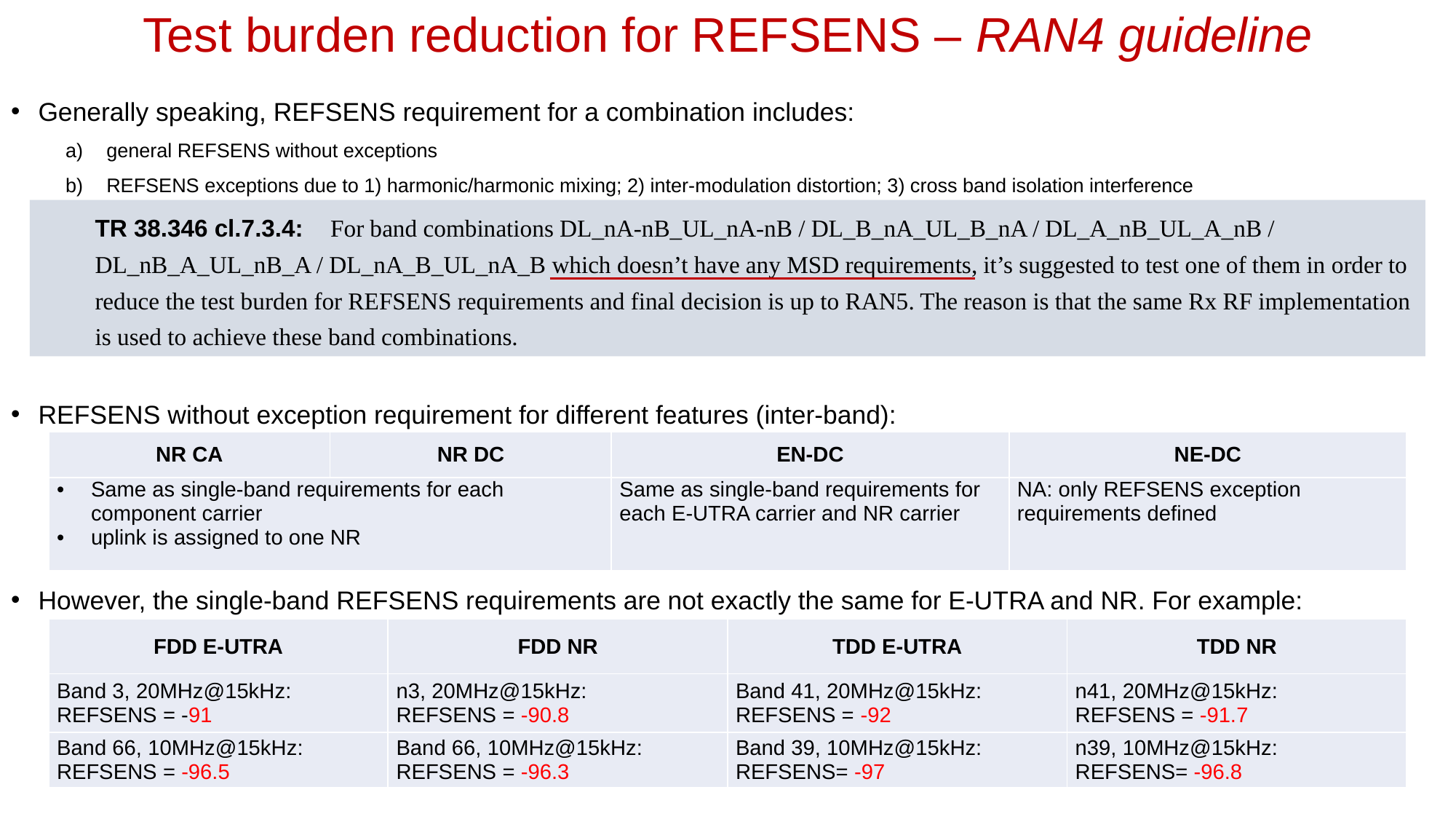

# Test burden reduction for REFSENS – RAN4 guideline
Generally speaking, REFSENS requirement for a combination includes:
general REFSENS without exceptions
REFSENS exceptions due to 1) harmonic/harmonic mixing; 2) inter-modulation distortion; 3) cross band isolation interference

REFSENS without exception requirement for different features (inter-band):

However, the single-band REFSENS requirements are not exactly the same for E-UTRA and NR. For example:
TR 38.346 cl.7.3.4:    For band combinations DL_nA-nB_UL_nA-nB / DL_B_nA_UL_B_nA / DL_A_nB_UL_A_nB / DL_nB_A_UL_nB_A / DL_nA_B_UL_nA_B which doesn’t have any MSD requirements, it’s suggested to test one of them in order to reduce the test burden for REFSENS requirements and final decision is up to RAN5. The reason is that the same Rx RF implementation is used to achieve these band combinations.
| NR CA | NR DC | EN-DC | NE-DC |
| --- | --- | --- | --- |
| Same as single-band requirements for each component carrier uplink is assigned to one NR |  | Same as single-band requirements for each E-UTRA carrier and NR carrier | NA: only REFSENS exception requirements defined |
| FDD E-UTRA | FDD NR | TDD E-UTRA | TDD NR |
| --- | --- | --- | --- |
| Band 3, 20MHz@15kHz: REFSENS = -91 | n3, 20MHz@15kHz: REFSENS = -90.8 | Band 41, 20MHz@15kHz: REFSENS = -92 | n41, 20MHz@15kHz: REFSENS = -91.7 |
| Band 66, 10MHz@15kHz: REFSENS = -96.5 | Band 66, 10MHz@15kHz: REFSENS = -96.3 | Band 39, 10MHz@15kHz: REFSENS= -97 | n39, 10MHz@15kHz: REFSENS= -96.8 |